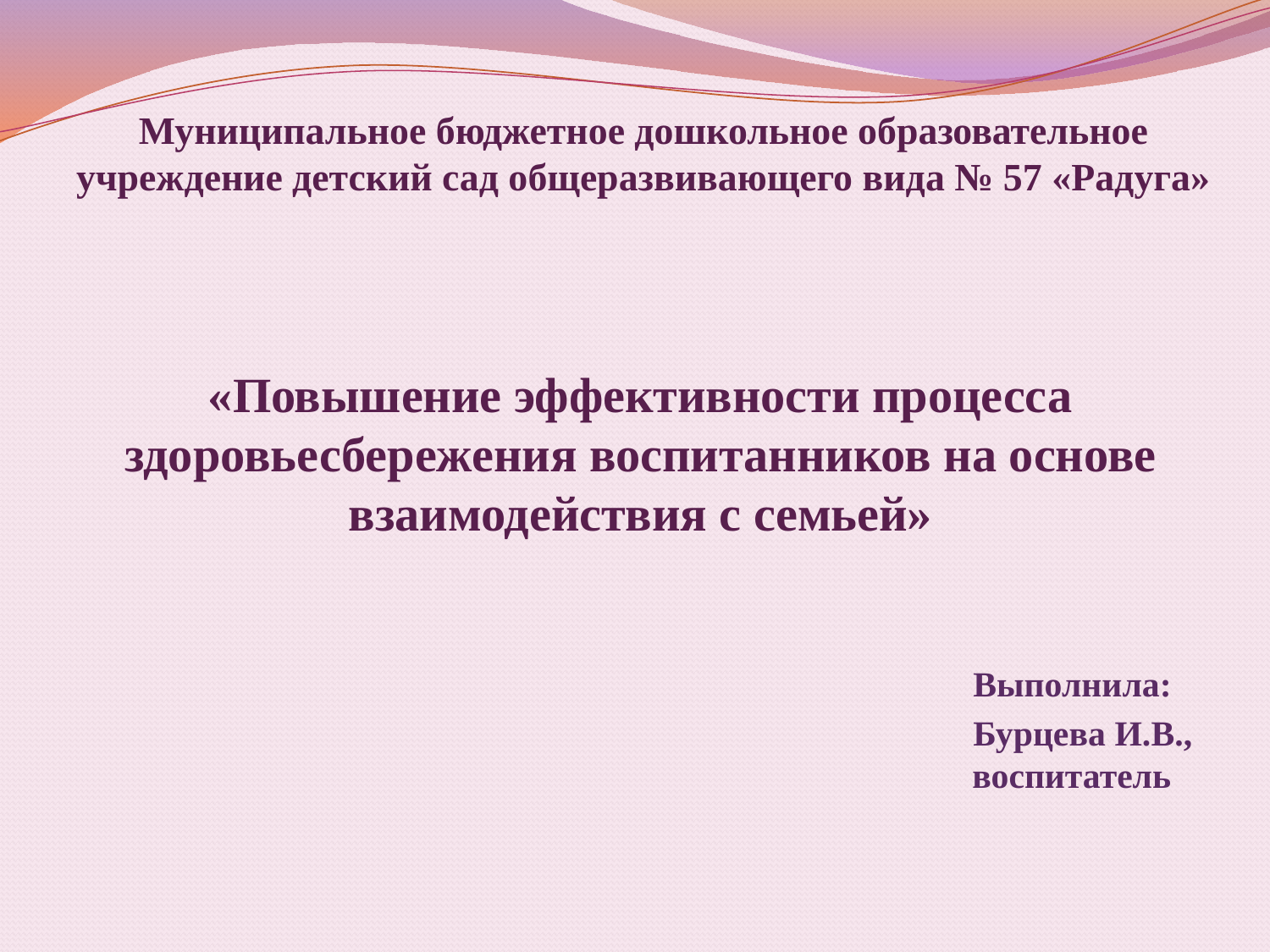

# Муниципальное бюджетное дошкольное образовательное учреждение детский сад общеразвивающего вида № 57 «Радуга»

«Повышение эффективности процесса здоровьесбережения воспитанников на основе взаимодействия с семьей»

                                                                                                         Выполнила:
                                                                                                         Бурцева И.В.,
                                                                                                         воспитатель